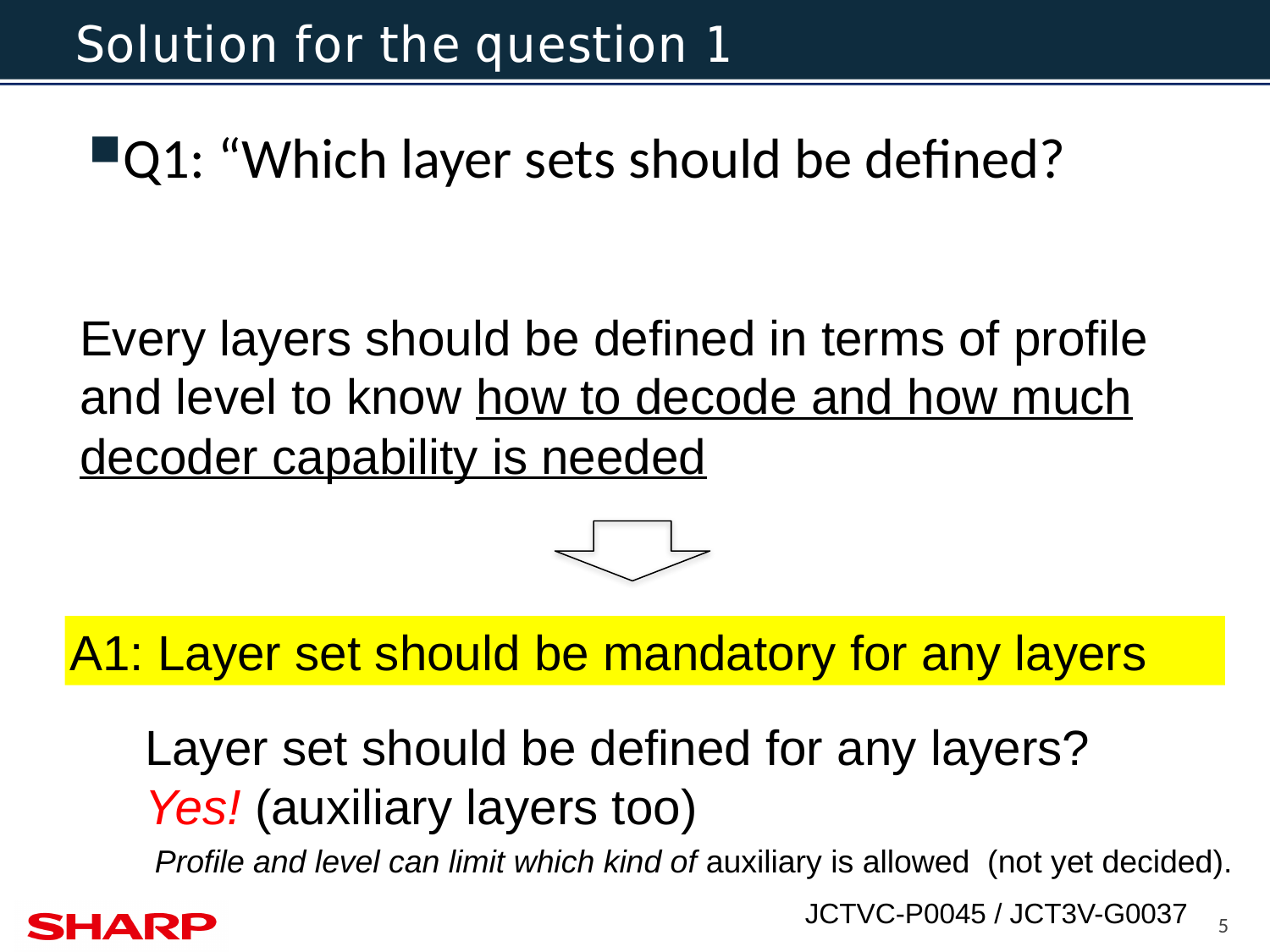

# Solution for the question 1
Q1: “Which layer sets should be defined?

Every layers should be defined in terms of profile and level to know how to decode and how much decoder capability is needed

A1: Layer set should be mandatory for any layers
Layer set should be defined for any layers?
Yes! (auxiliary layers too)
Profile and level can limit which kind of auxiliary is allowed  (not yet decided).
5